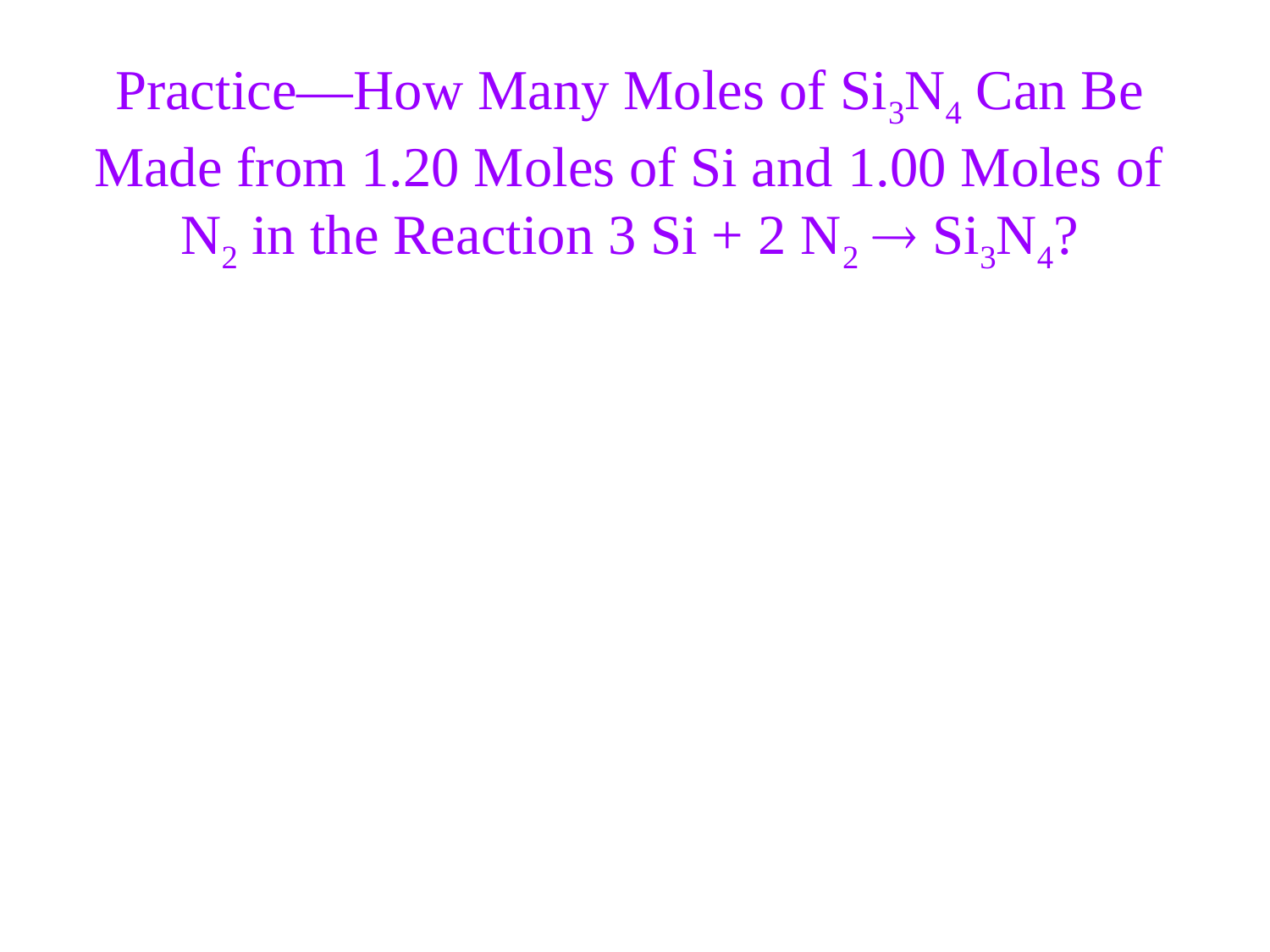

Practice—How Many Moles of Si3N4 Can Be Made from 1.20 Moles of Si and 1.00 Moles of N2 in the Reaction 3 Si + 2 N2 → Si3N4?